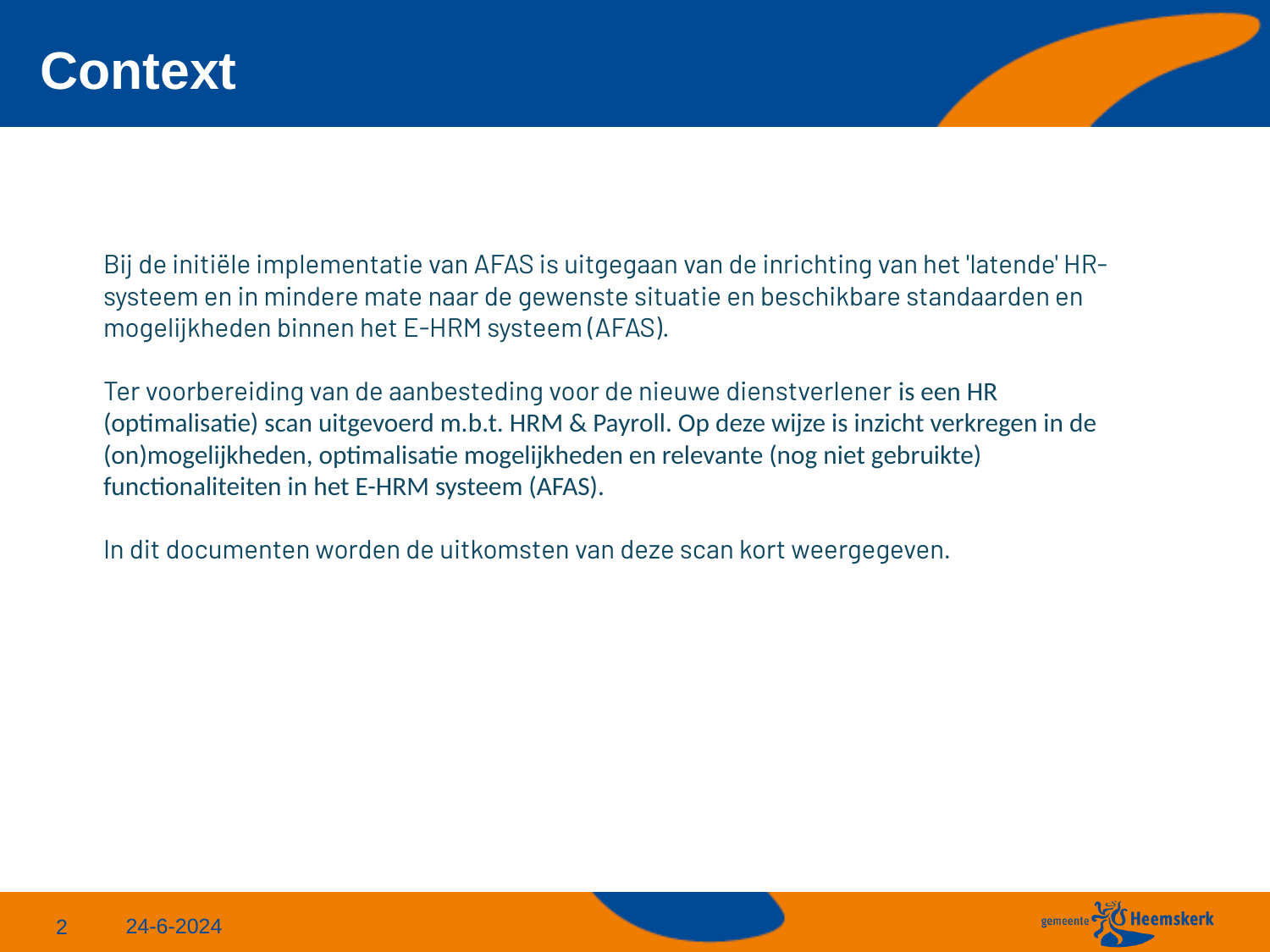

# Context
Bij de initiële implementatie van AFAS is uitgegaan van de inrichting van het 'latende' HR-systeem en in mindere mate naar de gewenste situatie en beschikbare standaarden en mogelijkheden binnen het E-HRM systeem (AFAS).

Ter voorbereiding van de aanbesteding voor de nieuwe dienstverlener is een HR (optimalisatie) scan uitgevoerd m.b.t. HRM & Payroll. Op deze wijze is inzicht verkregen in de (on)mogelijkheden, optimalisatie mogelijkheden en relevante (nog niet gebruikte) functionaliteiten in het E-HRM systeem (AFAS).

In dit documenten worden de uitkomsten van deze scan kort weergegeven.

24-6-2024
2